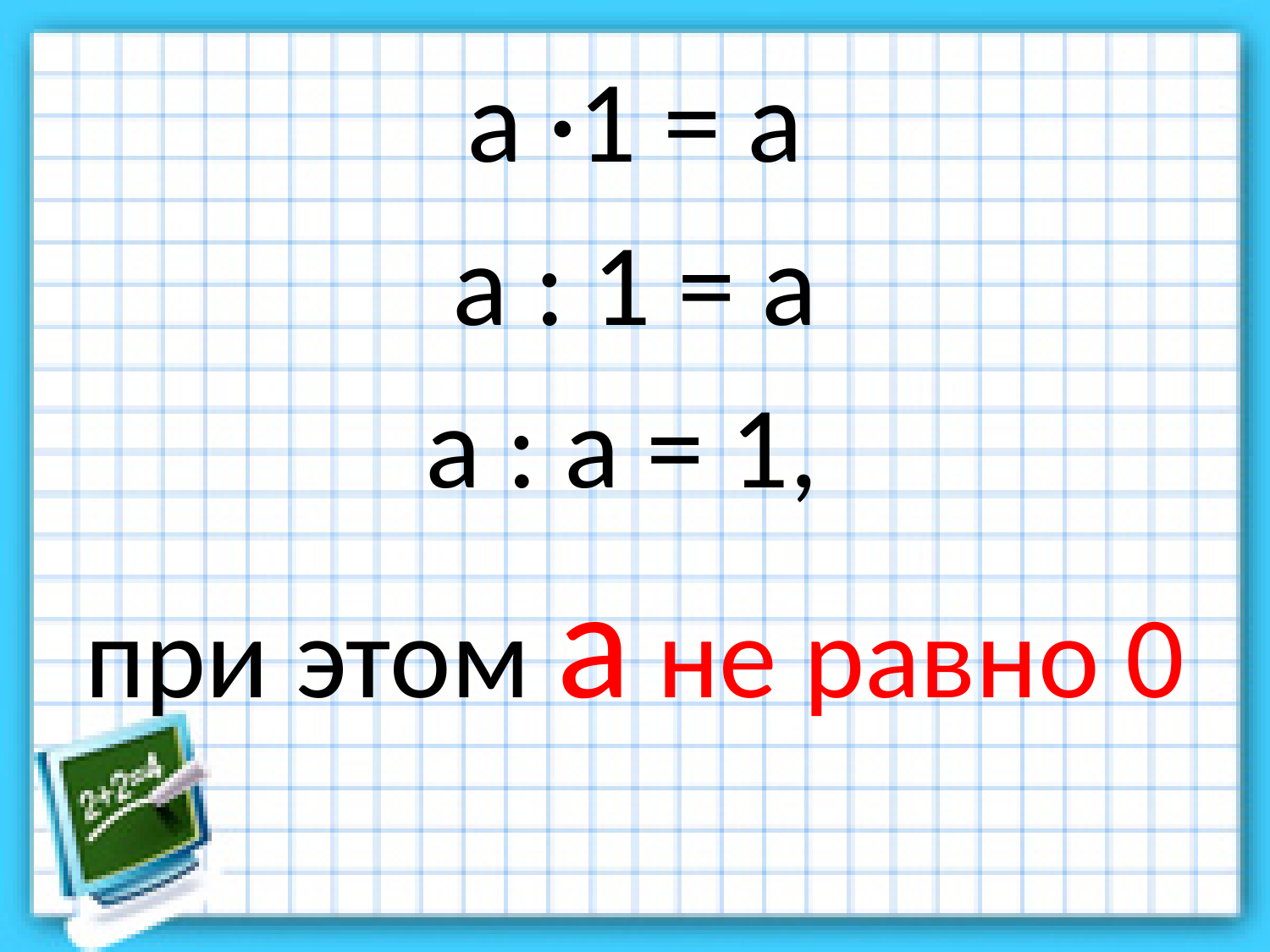

а ·1 = а
а : 1 = а
а : а = 1,
при этом а не равно 0